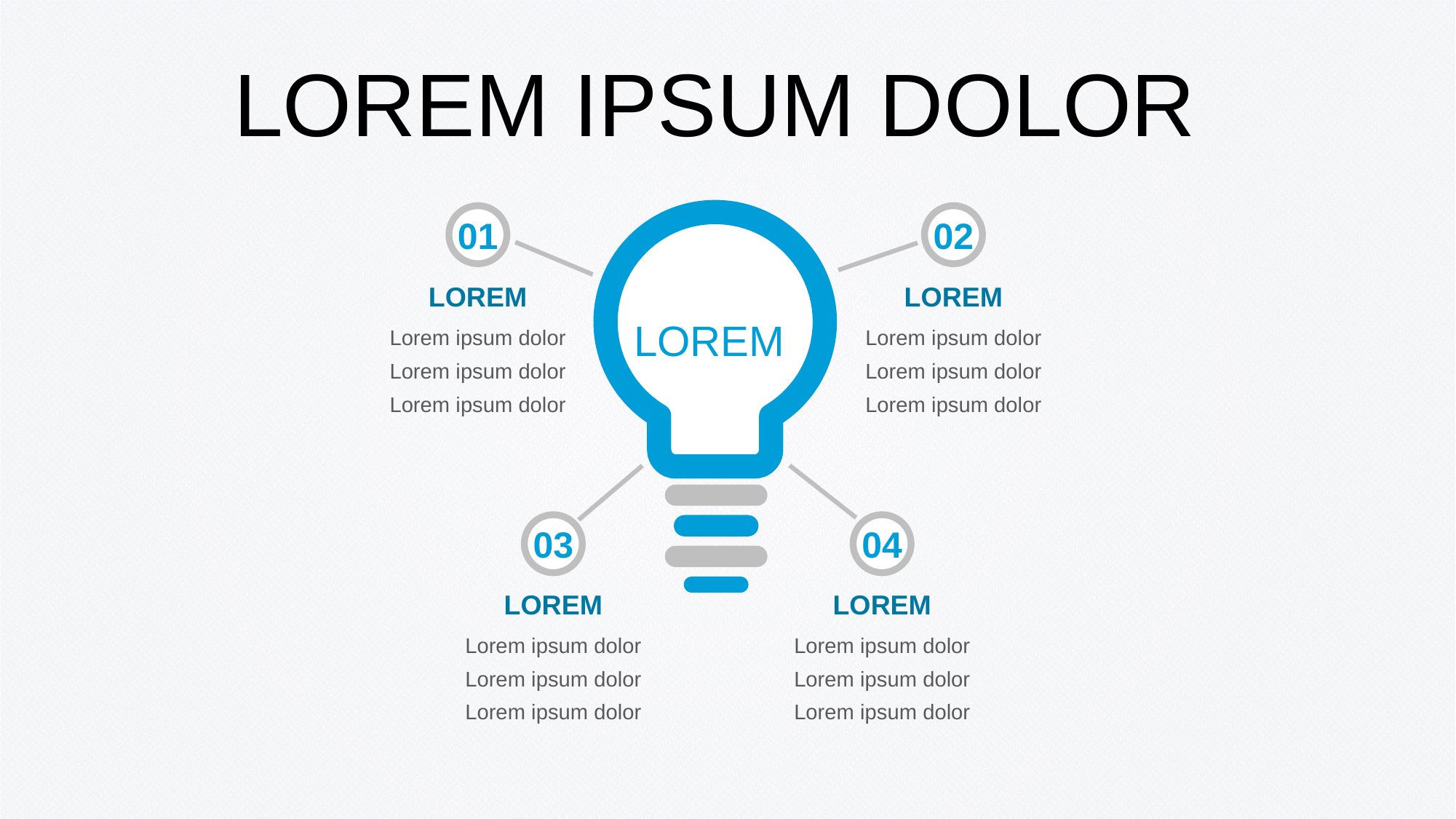

# LOREM IPSUM DOLOR
01
02
LOREM
LOREM
LOREM
Lorem ipsum dolor
Lorem ipsum dolor
Lorem ipsum dolor
Lorem ipsum dolor
Lorem ipsum dolor
Lorem ipsum dolor

03
04

LOREM
LOREM
Lorem ipsum dolor
Lorem ipsum dolor
Lorem ipsum dolor
Lorem ipsum dolor
Lorem ipsum dolor
Lorem ipsum dolor